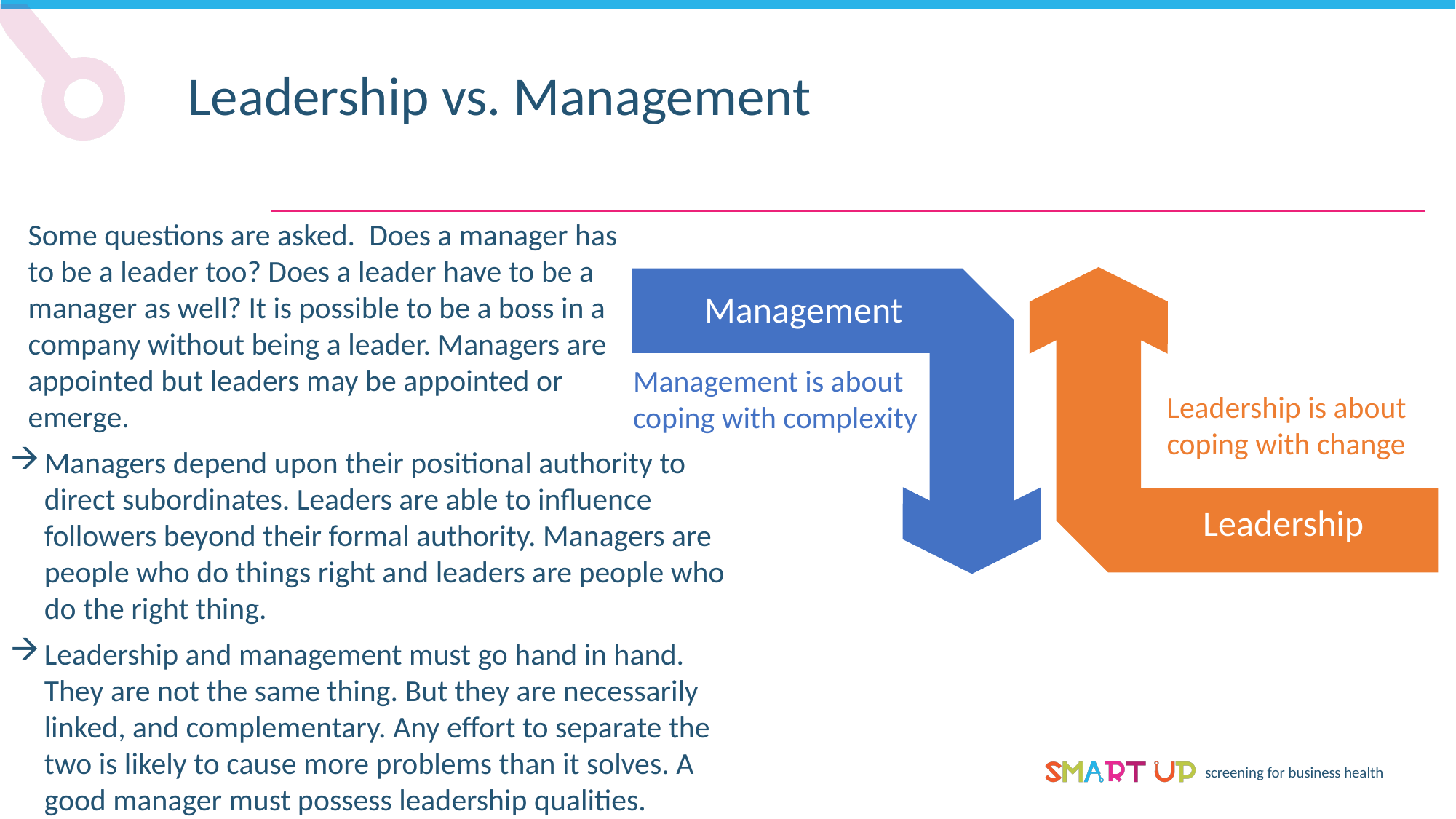

Leadership vs. Management
Some questions are asked.  Does a manager has to be a leader too? Does a leader have to be a manager as well? It is possible to be a boss in a company without being a leader. Managers are appointed but leaders may be appointed or emerge.

Management
Management is about
coping with complexity
Leadership is about coping with change
Managers depend upon their positional authority to direct subordinates. Leaders are able to influence followers beyond their formal authority. Managers are people who do things right and leaders are people who do the right thing.
Leadership and management must go hand in hand. They are not the same thing. But they are necessarily linked, and complementary. Any effort to separate the two is likely to cause more problems than it solves. A good manager must possess leadership qualities.
Leadership